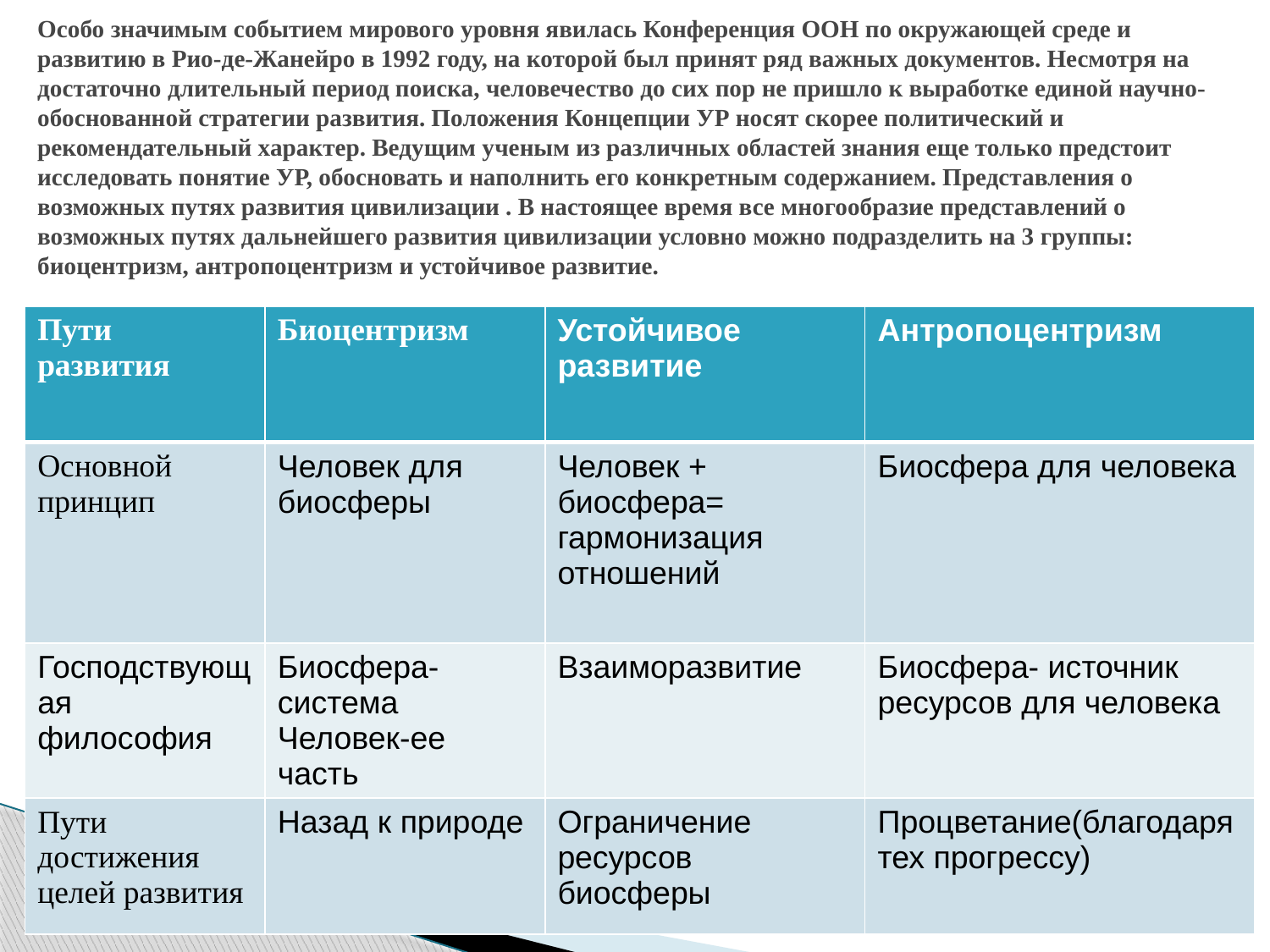

# Особо значимым событием мирового уровня явилась Конференция ООН по окружающей среде и развитию в Рио-де-Жанейро в 1992 году, на которой был принят ряд важных документов. Несмотря на достаточно длительный период поиска, человечество до сих пор не пришло к выработке единой научно-обоснованной стратегии развития. Положения Концепции УР носят скорее политический и рекомендательный характер. Ведущим ученым из различных областей знания еще только предстоит исследовать понятие УР, обосновать и наполнить его конкретным содержанием. Представления о возможных путях развития цивилизации . В настоящее время все многообразие представлений о возможных путях дальнейшего развития цивилизации условно можно подразделить на 3 группы: биоцентризм, антропоцентризм и устойчивое развитие.
| Пути развития | Биоцентризм | Устойчивое развитие | Антропоцентризм |
| --- | --- | --- | --- |
| Основной принцип | Человек для биосферы | Человек + биосфера= гармонизация отношений | Биосфера для человека |
| Господствующая философия | Биосфера- система Человек-ее часть | Взаиморазвитие | Биосфера- источник ресурсов для человека |
| Пути достижения целей развития | Назад к природе | Ограничение ресурсов биосферы | Процветание(благодаря тех прогрессу) |